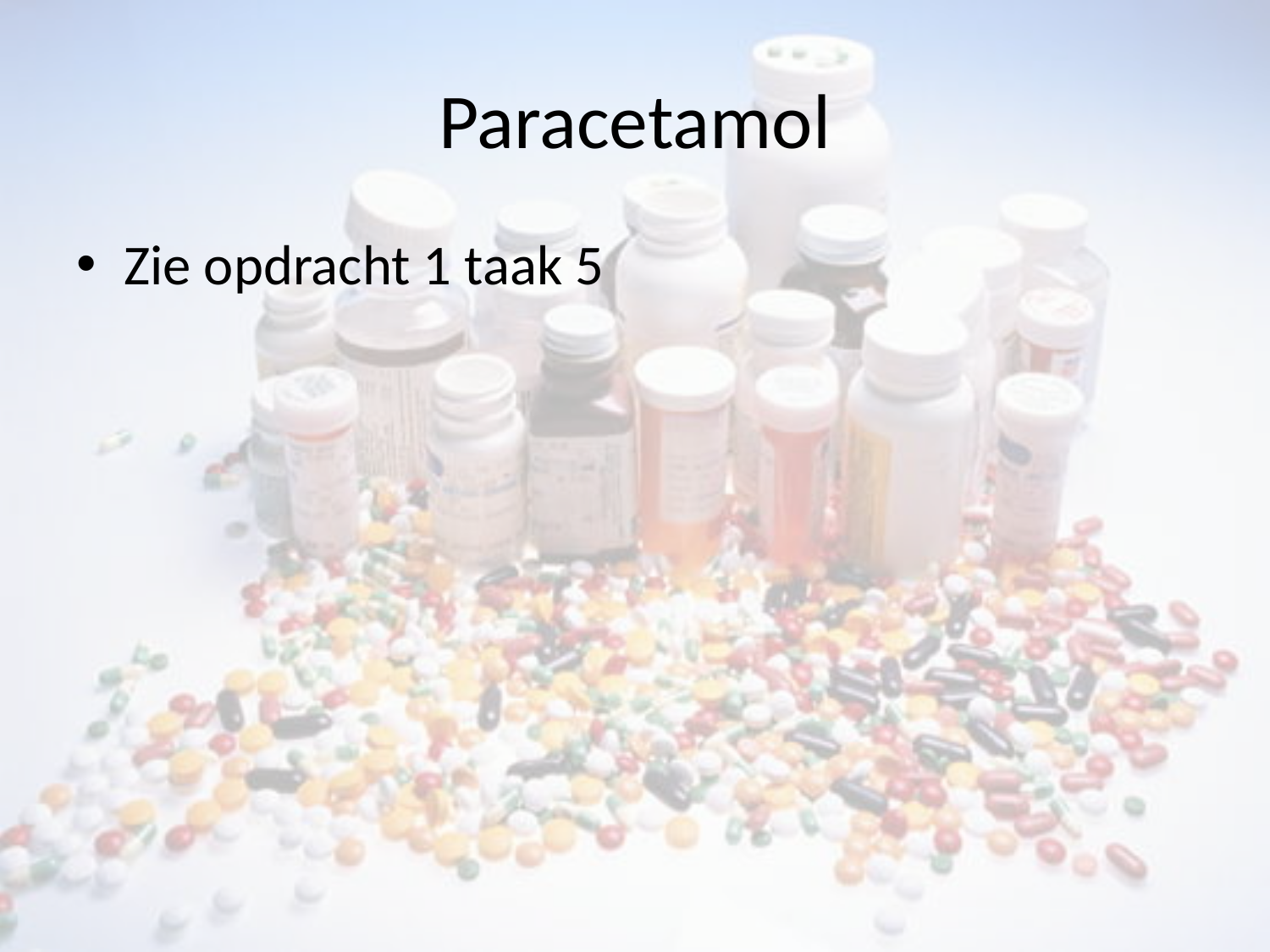

# Paracetamol
Zie opdracht 1 taak 5